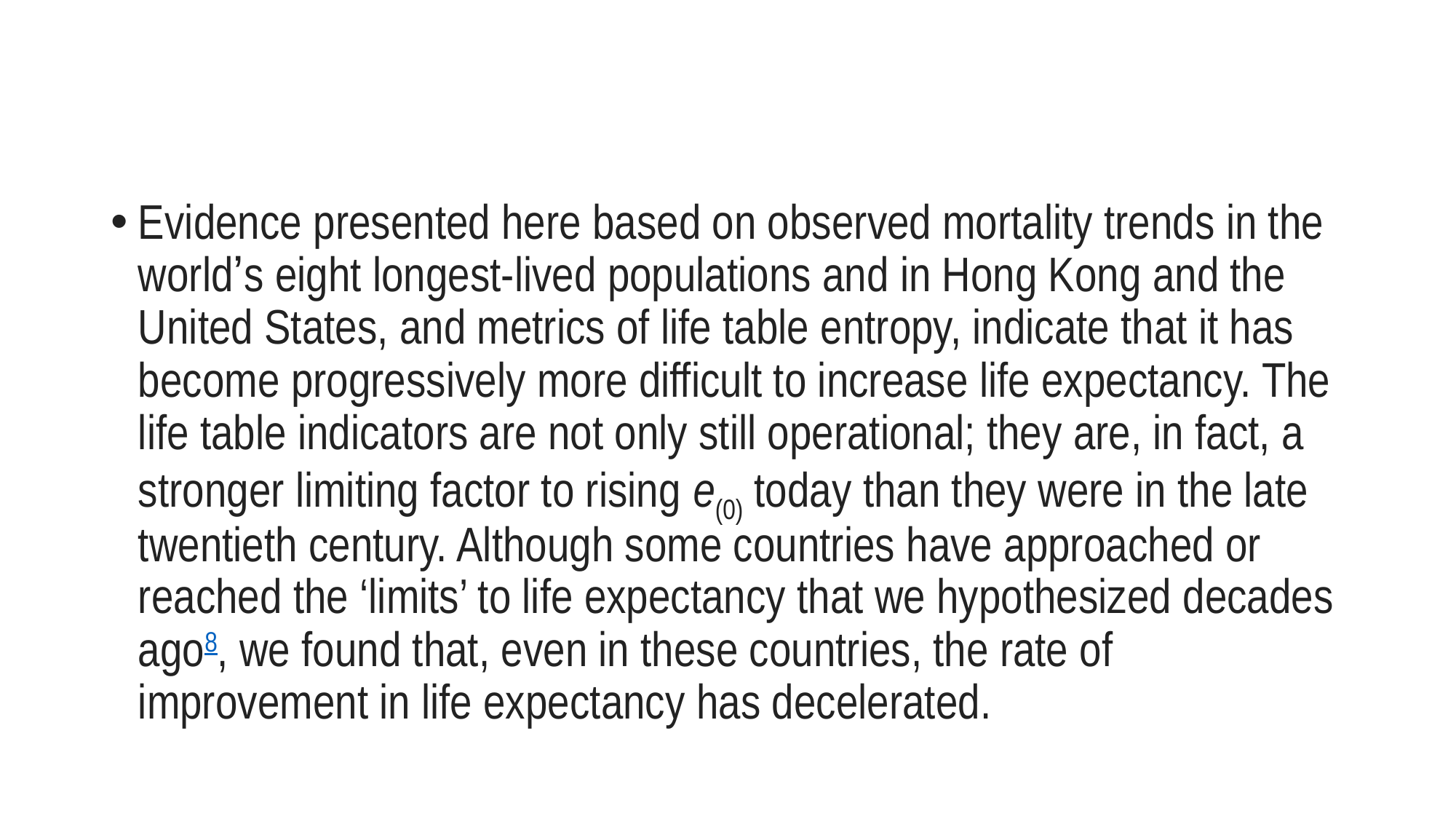

#
Evidence presented here based on observed mortality trends in the worldʼs eight longest-lived populations and in Hong Kong and the United States, and metrics of life table entropy, indicate that it has become progressively more difficult to increase life expectancy. The life table indicators are not only still operational; they are, in fact, a stronger limiting factor to rising e(0) today than they were in the late twentieth century. Although some countries have approached or reached the ‘limits’ to life expectancy that we hypothesized decades ago8, we found that, even in these countries, the rate of improvement in life expectancy has decelerated.